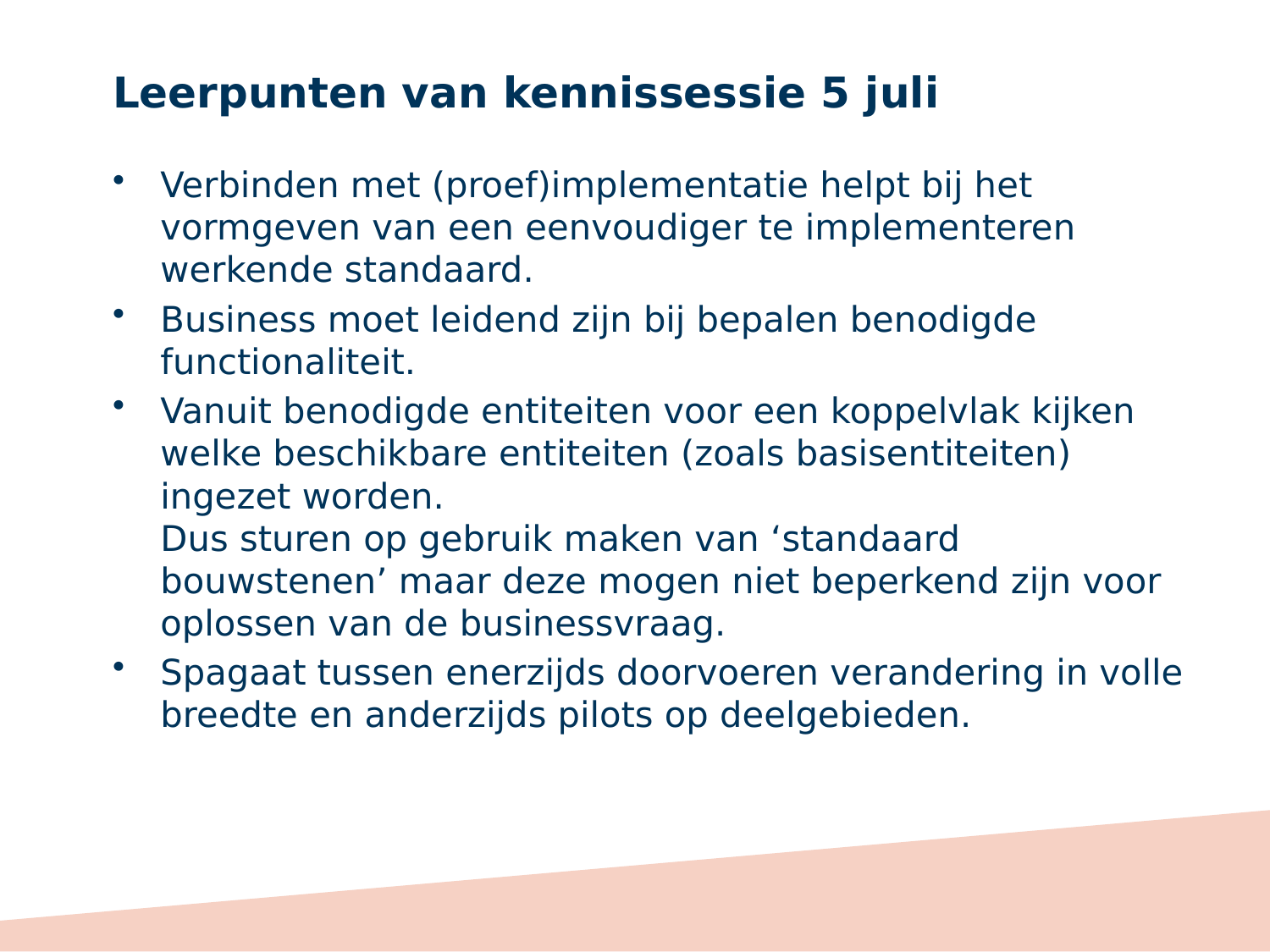

# Leerpunten van kennissessie 5 juli
Verbinden met (proef)implementatie helpt bij het vormgeven van een eenvoudiger te implementeren werkende standaard.
Business moet leidend zijn bij bepalen benodigde functionaliteit.
Vanuit benodigde entiteiten voor een koppelvlak kijken welke beschikbare entiteiten (zoals basisentiteiten) ingezet worden.
Dus sturen op gebruik maken van ‘standaard bouwstenen’ maar deze mogen niet beperkend zijn voor oplossen van de businessvraag.
Spagaat tussen enerzijds doorvoeren verandering in volle breedte en anderzijds pilots op deelgebieden.